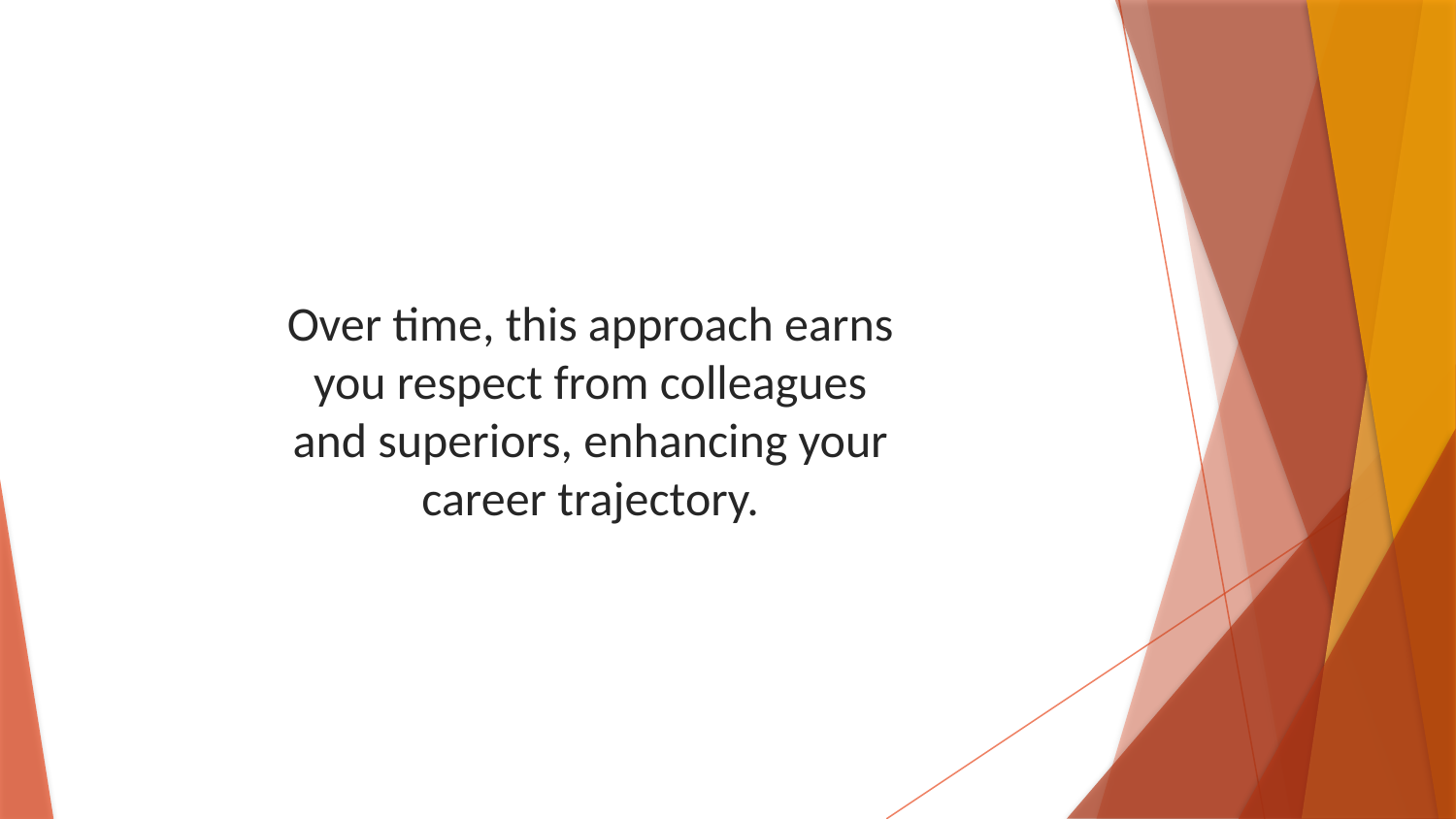

Over time, this approach earns you respect from colleagues and superiors, enhancing your career trajectory.